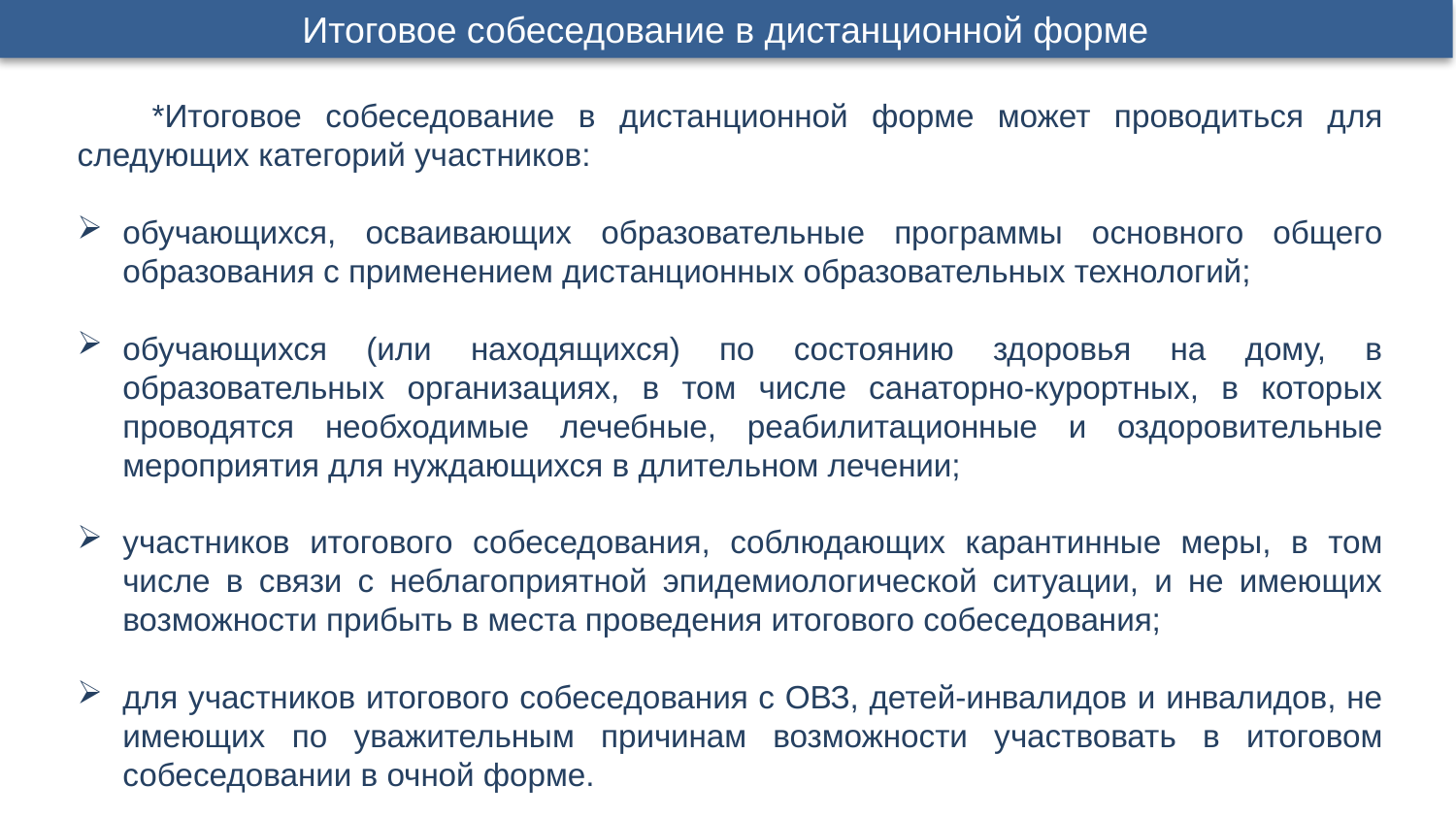

Итоговое собеседование в дистанционной форме
Категории участников
*Итоговое собеседование в дистанционной форме может проводиться для следующих категорий участников:

обучающихся, осваивающих образовательные программы основного общего образования с применением дистанционных образовательных технологий;

обучающихся (или находящихся) по состоянию здоровья на дому, в образовательных организациях, в том числе санаторно-курортных, в которых проводятся необходимые лечебные, реабилитационные и оздоровительные мероприятия для нуждающихся в длительном лечении;

участников итогового собеседования, соблюдающих карантинные меры, в том числе в связи с неблагоприятной эпидемиологической ситуации, и не имеющих возможности прибыть в места проведения итогового собеседования;

для участников итогового собеседования с ОВЗ, детей-инвалидов и инвалидов, не имеющих по уважительным причинам возможности участвовать в итоговом собеседовании в очной форме.